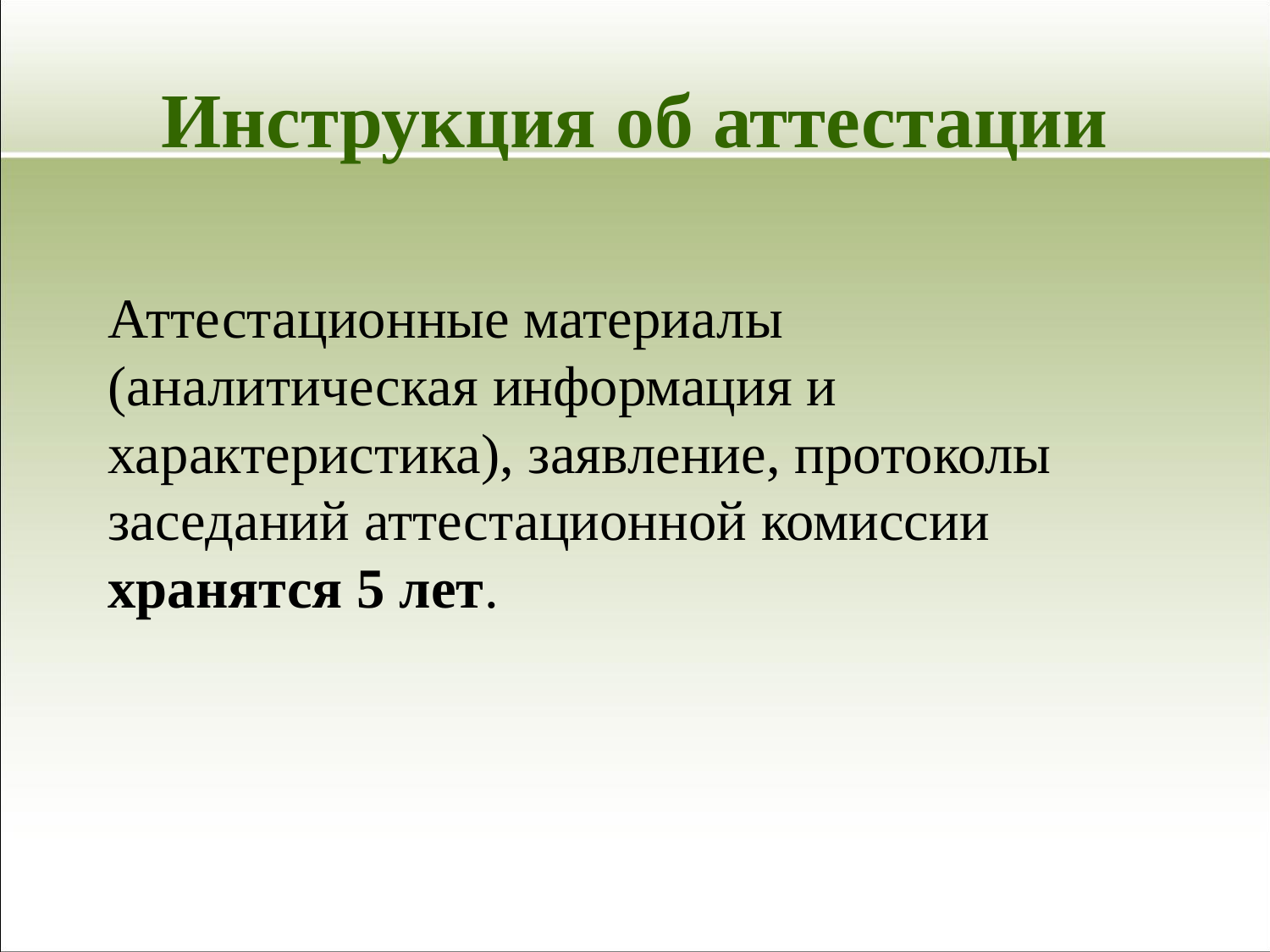

# Инструкция об аттестации
Аттестационные материалы (аналитическая информация и характеристика), заявление, протоколы заседаний аттестационной комиссии хранятся 5 лет.